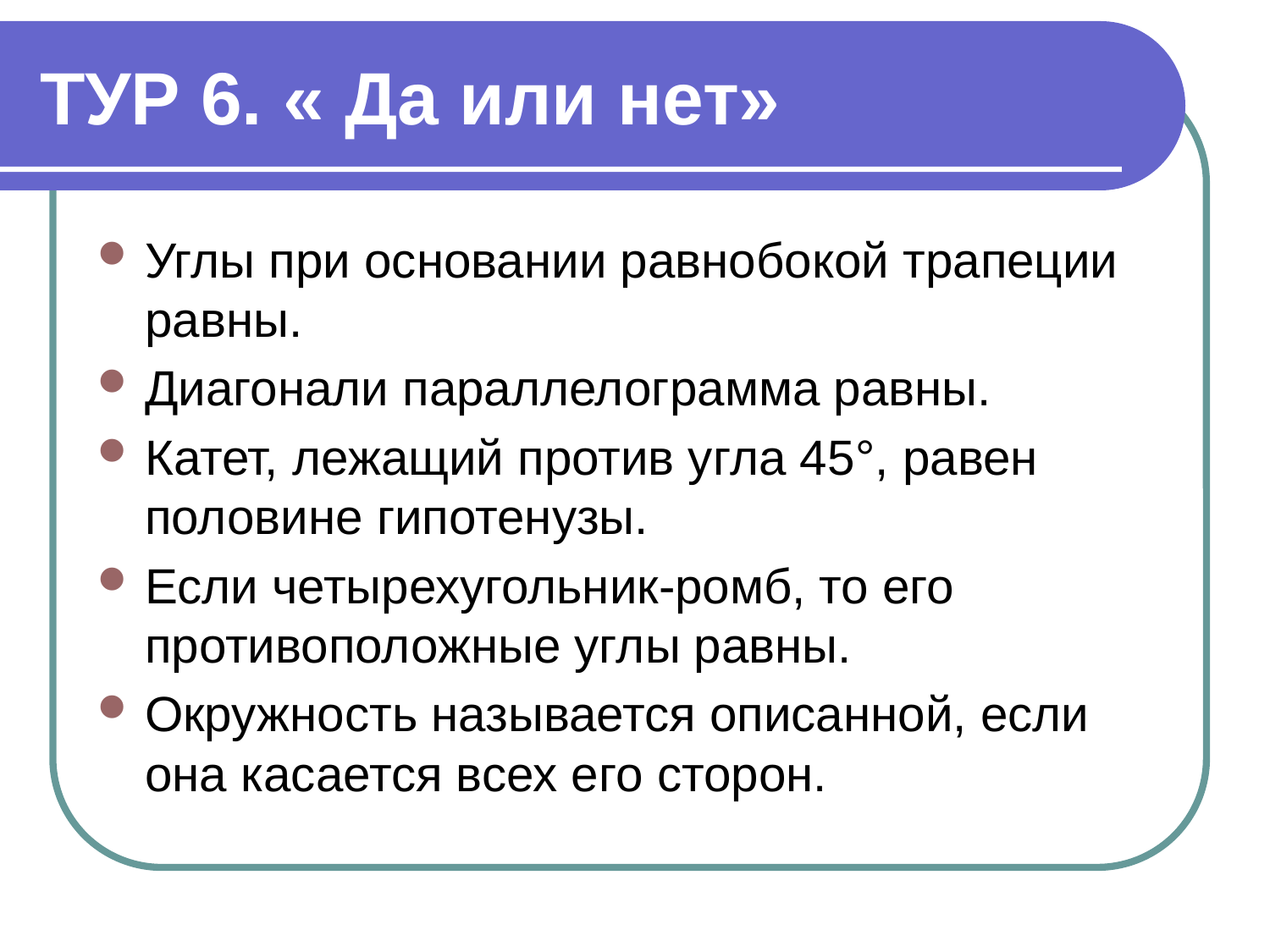

# ТУР 6. « Да или нет»
Углы при основании равнобокой трапеции равны.
Диагонали параллелограмма равны.
Катет, лежащий против угла 45°, равен половине гипотенузы.
Если четырехугольник-ромб, то его противоположные углы равны.
Окружность называется описанной, если она касается всех его сторон.